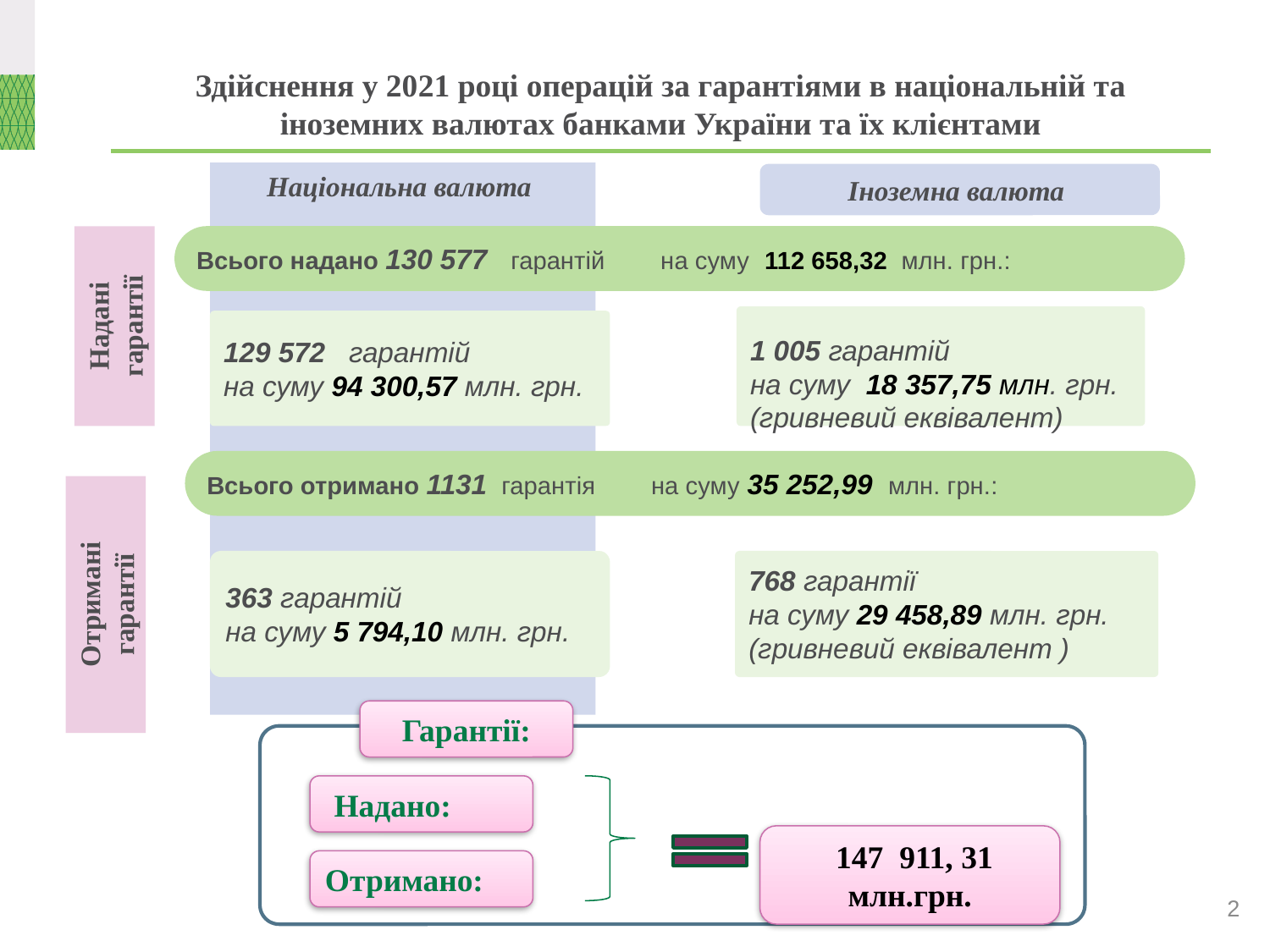

# Здійснення у 2021 році операцій за гарантіями в національній та іноземних валютах банками України та їх клієнтами
Національна валюта
Іноземна валюта
Всього надано 130 577   гарантій        на суму  112 658,32  млн. грн.:
Надані гарантії

1 005 гарантій
на суму  18 357,75 млн. грн.
(гривневий еквівалент)
129 572   гарантій
на суму 94 300,57 млн. грн.
Всього отримано 1131  гарантія        на суму 35 252,99  млн. грн.:
363 гарантій
на суму 5 794,10 млн. грн.
768 гарантії
на суму 29 458,89 млн. грн.
(гривневий еквівалент )
Отримані гарантії
Гарантії:

 Надано:

 147  911, 31 млн.грн.
Отримано:
2